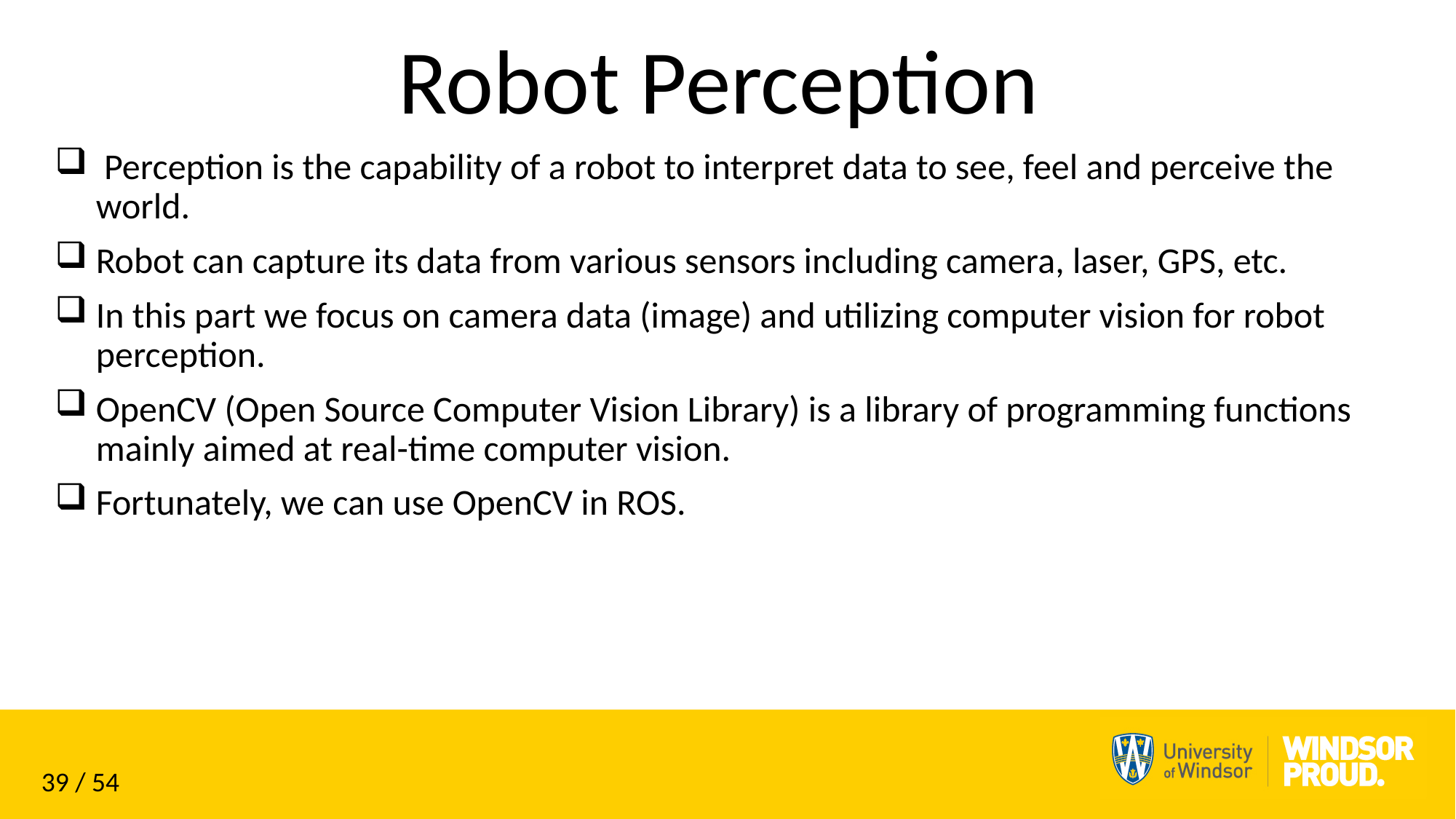

# Robot Perception
 Perception is the capability of a robot to interpret data to see, feel and perceive the world.
Robot can capture its data from various sensors including camera, laser, GPS, etc.
In this part we focus on camera data (image) and utilizing computer vision for robot perception.
OpenCV (Open Source Computer Vision Library) is a library of programming functions mainly aimed at real-time computer vision.
Fortunately, we can use OpenCV in ROS.
39